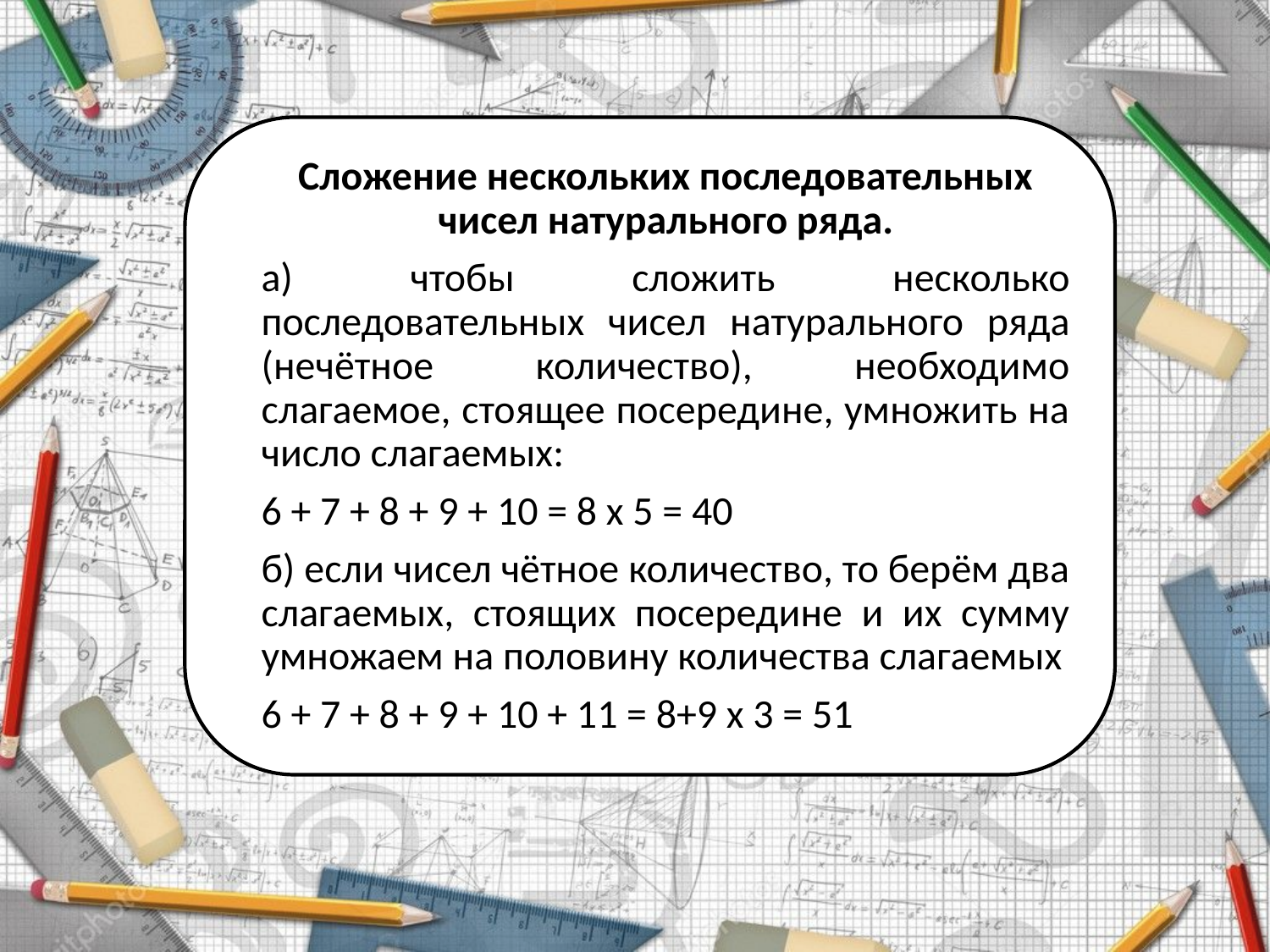

Сложение нескольких последовательных чисел натурального ряда.
а) чтобы сложить несколько последовательных чисел натурального ряда (нечётное количество), необходимо слагаемое, стоящее посередине, умножить на число слагаемых:
6 + 7 + 8 + 9 + 10 = 8 х 5 = 40
б) если чисел чётное количество, то берём два слагаемых, стоящих посередине и их сумму умножаем на половину количества слагаемых
6 + 7 + 8 + 9 + 10 + 11 = 8+9 х 3 = 51